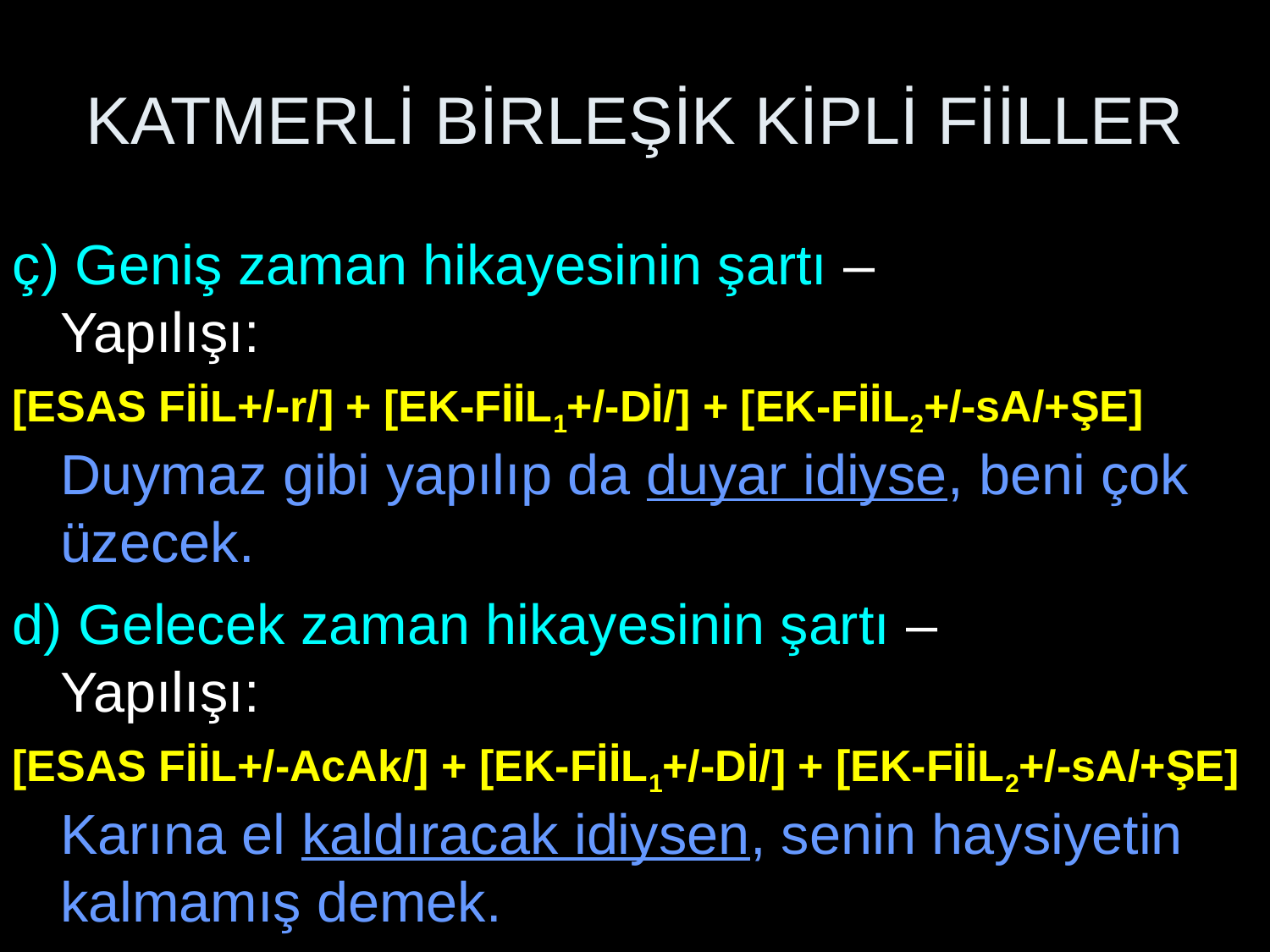

# KATMERLİ BİRLEŞİK KİPLİ FİİLLER
ç) Geniş zaman hikayesinin şartı –
Yapılışı:
[ESAS FİİL+/-r/] + [EK-FİİL1+/-Dİ/] + [EK-FİİL2+/-sA/+ŞE]
Duymaz gibi yapılıp da duyar idiyse, beni çok üzecek.
d) Gelecek zaman hikayesinin şartı –
Yapılışı:
[ESAS FİİL+/-AcAk/] + [EK-FİİL1+/-Dİ/] + [EK-FİİL2+/-sA/+ŞE]
Karına el kaldıracak idiysen, senin haysiyetin kalmamış demek.